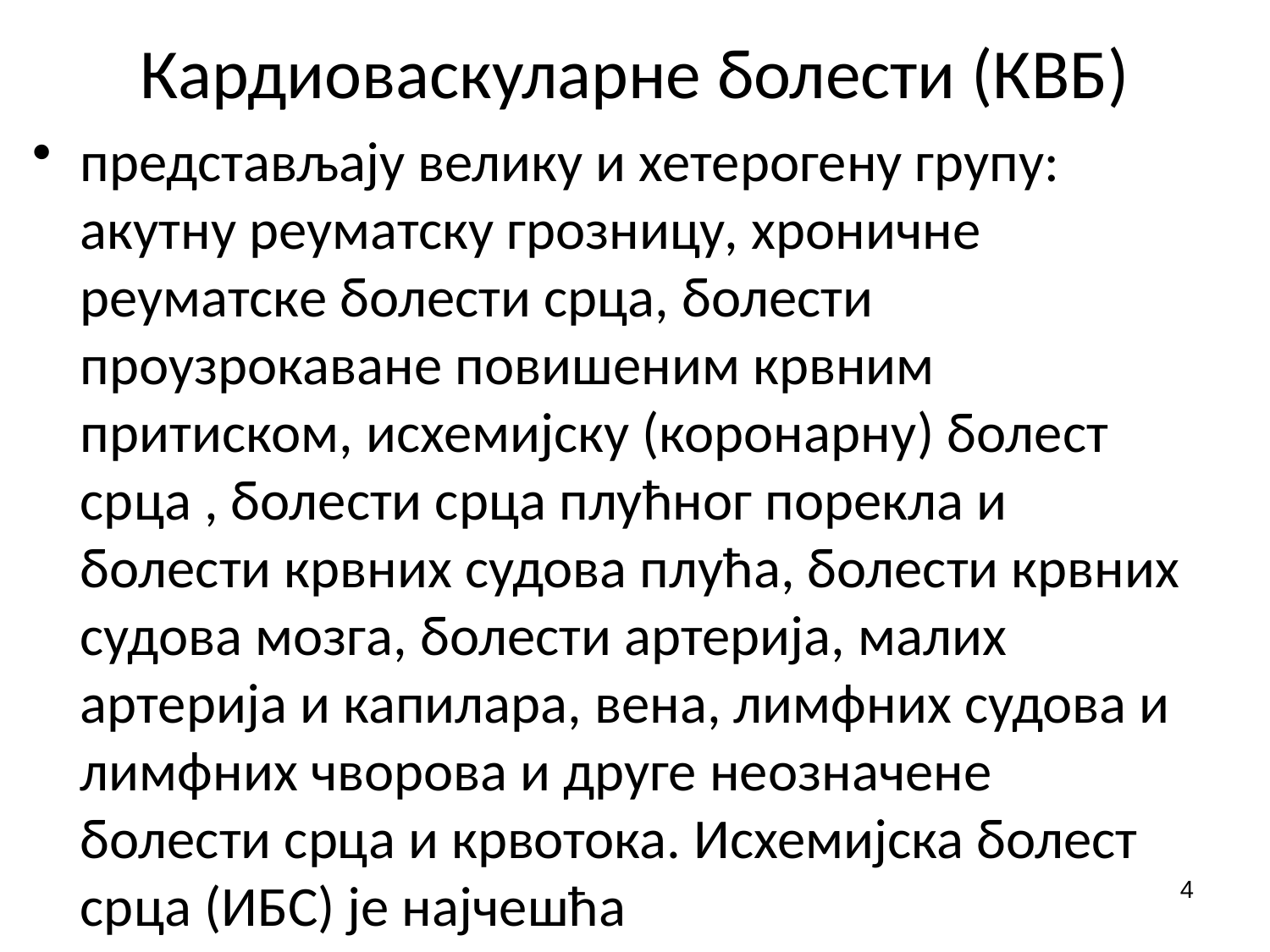

# Кардиоваскуларне болести (КВБ)
представљају велику и хетерогену групу: акутну реуматску грозницу, хроничне реуматске болести срца, болести проузрокаване повишеним крвним притиском, исхемијску (коронарну) болест срца , болести срца плућног порекла и болести крвних судова плућа, болести крвних судова мозга, болести артерија, малих артерија и капилара, вена, лимфних судова и лимфних чворова и друге неозначене болести срца и крвотока. Исхемијска болест срца (ИБС) је најчешћа

4